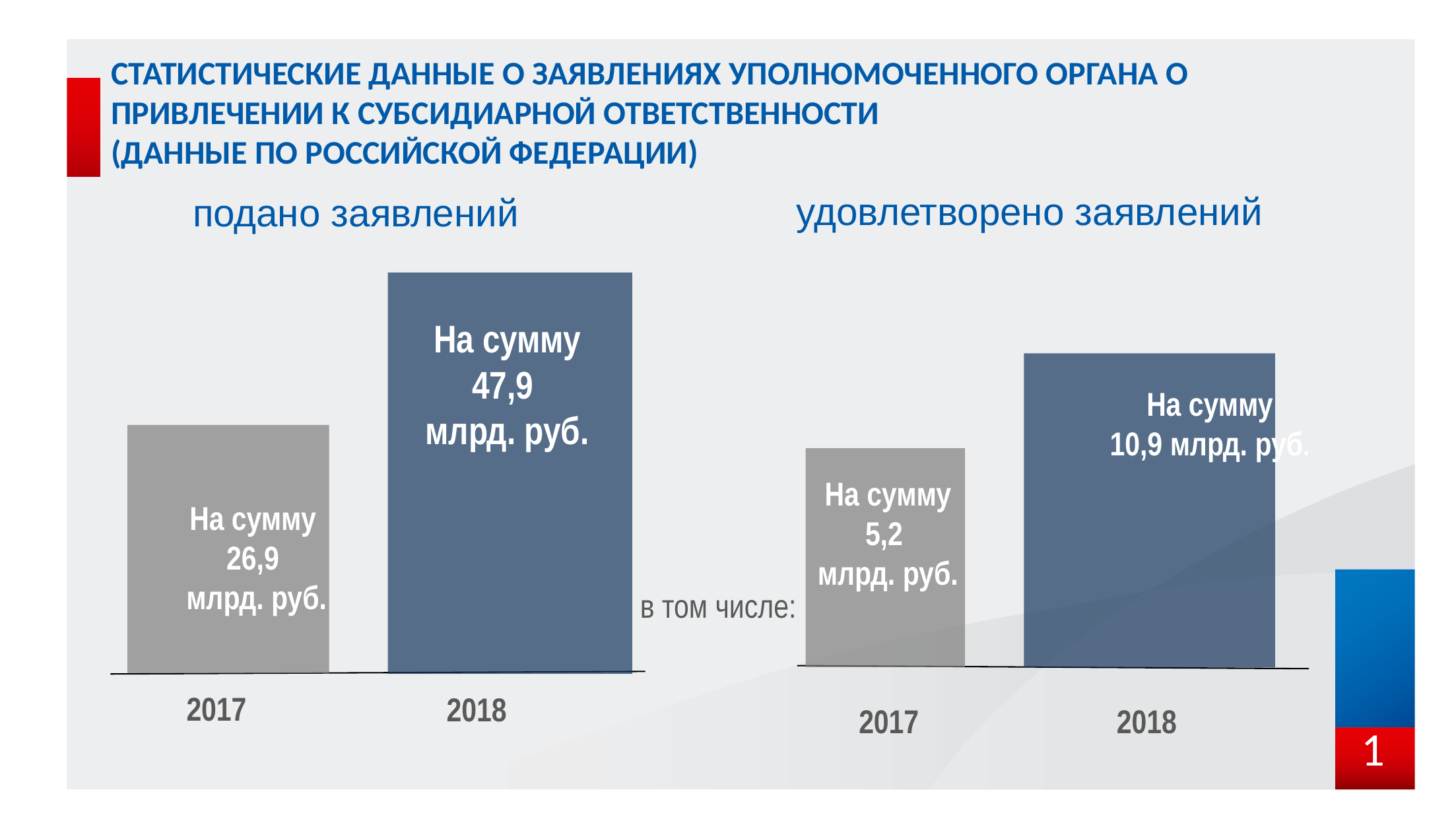

# Статистические данные о заявлениях уполномоченного органа о привлечении к субсидиарной ответственности (данные по Российской Федерации)
удовлетворено заявлений
подано заявлений

На сумму
47,9
млрд. руб.
На сумму
10,9 млрд. руб.

На сумму
5,2
млрд. руб.
На сумму
26,9
млрд. руб.

в том числе:
2017
2017
2018
2018
1